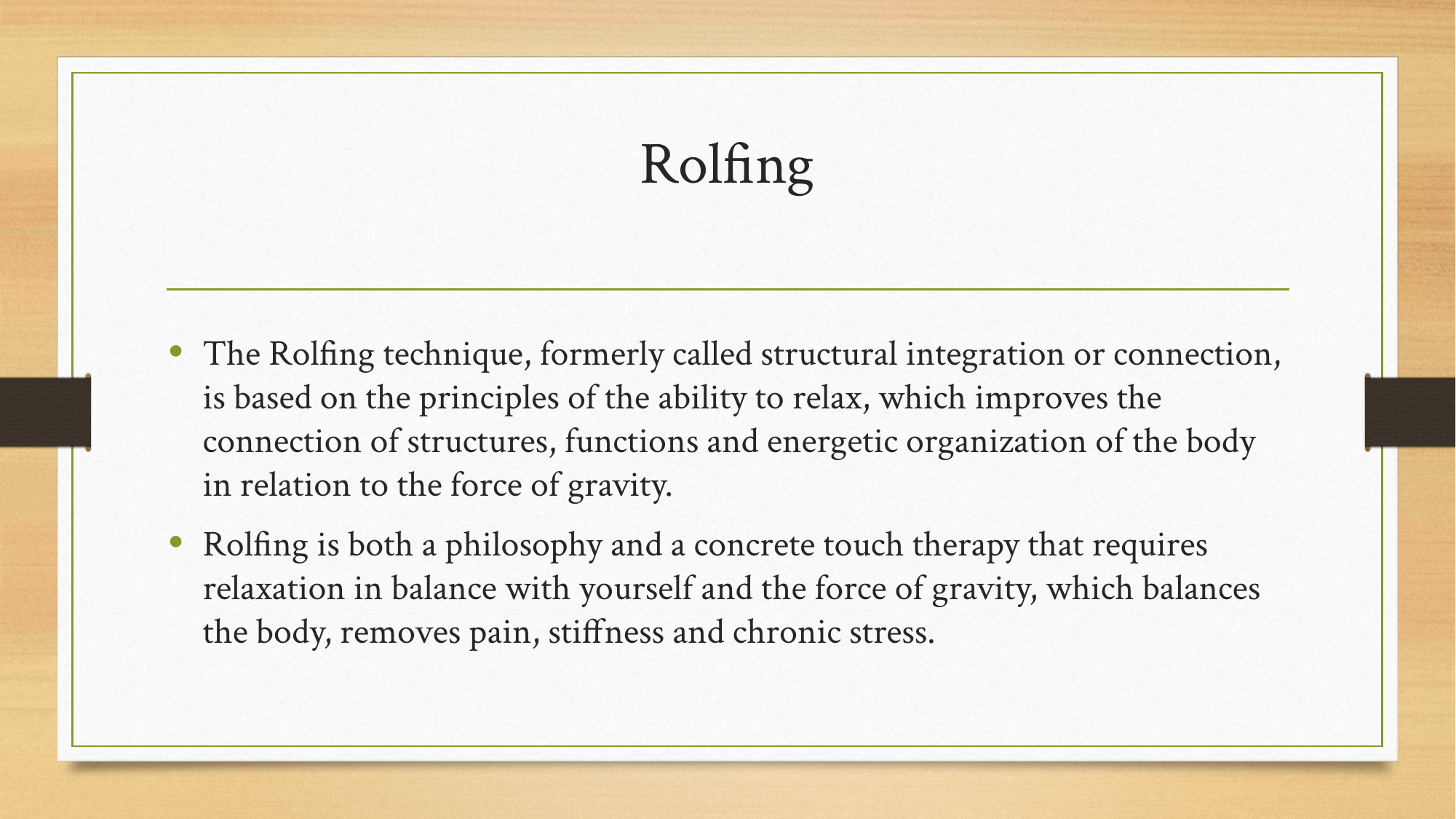

# Rolfing

The Rolfing technique, formerly called structural integration or connection, is based on the principles of the ability to relax, which improves the connection of structures, functions and energetic organization of the body in relation to the force of gravity.
Rolfing is both a philosophy and a concrete touch therapy that requires relaxation in balance with yourself and the force of gravity, which balances the body, removes pain, stiffness and chronic stress.